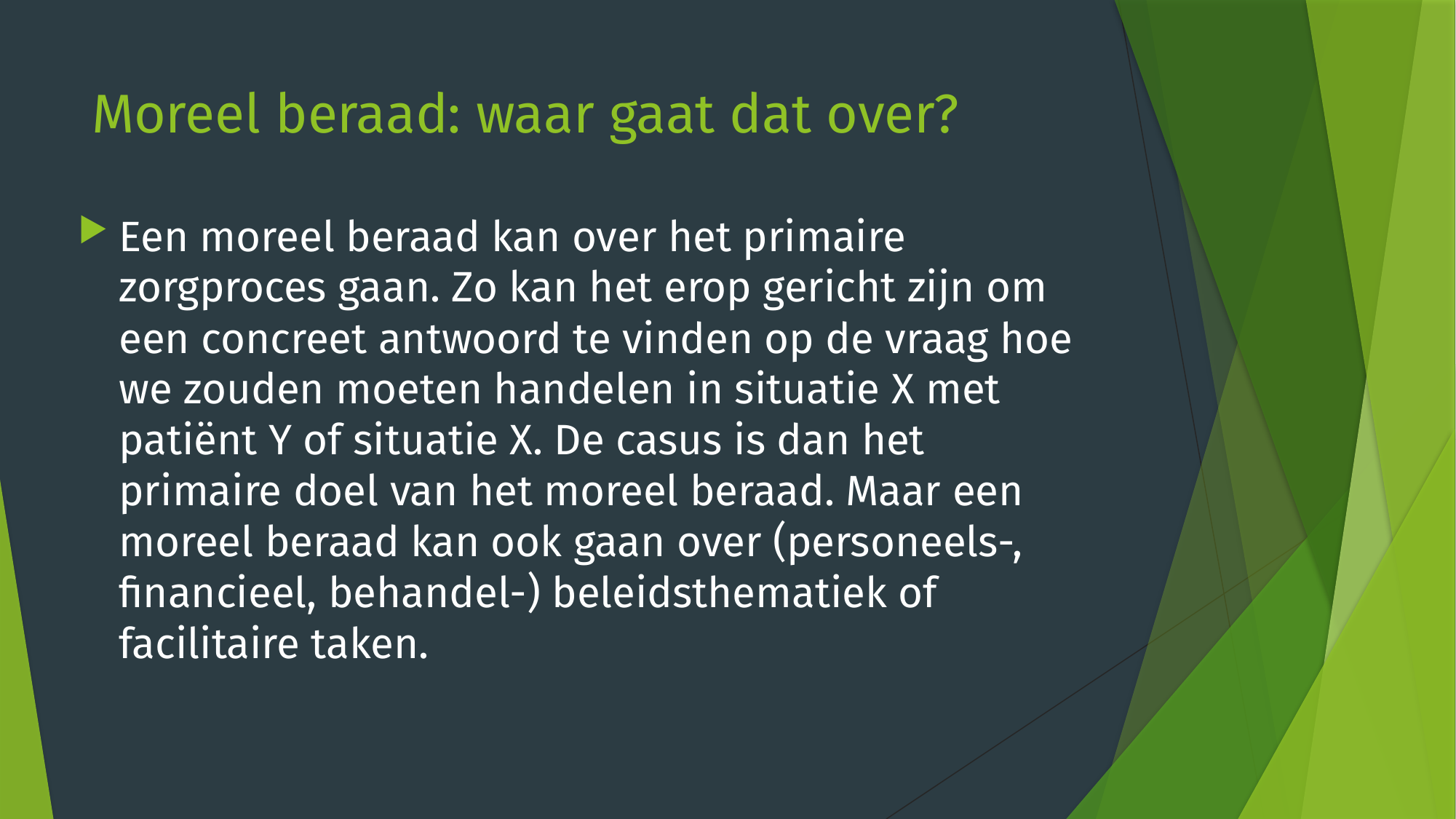

# Moreel beraad: waar gaat dat over?
Een moreel beraad kan over het primaire zorgproces gaan. Zo kan het erop gericht zijn om een concreet antwoord te vinden op de vraag hoe we zouden moeten handelen in situatie X met patiënt Y of situatie X. De casus is dan het primaire doel van het moreel beraad. Maar een moreel beraad kan ook gaan over (personeels-, financieel, behandel-) beleidsthematiek of facilitaire taken.